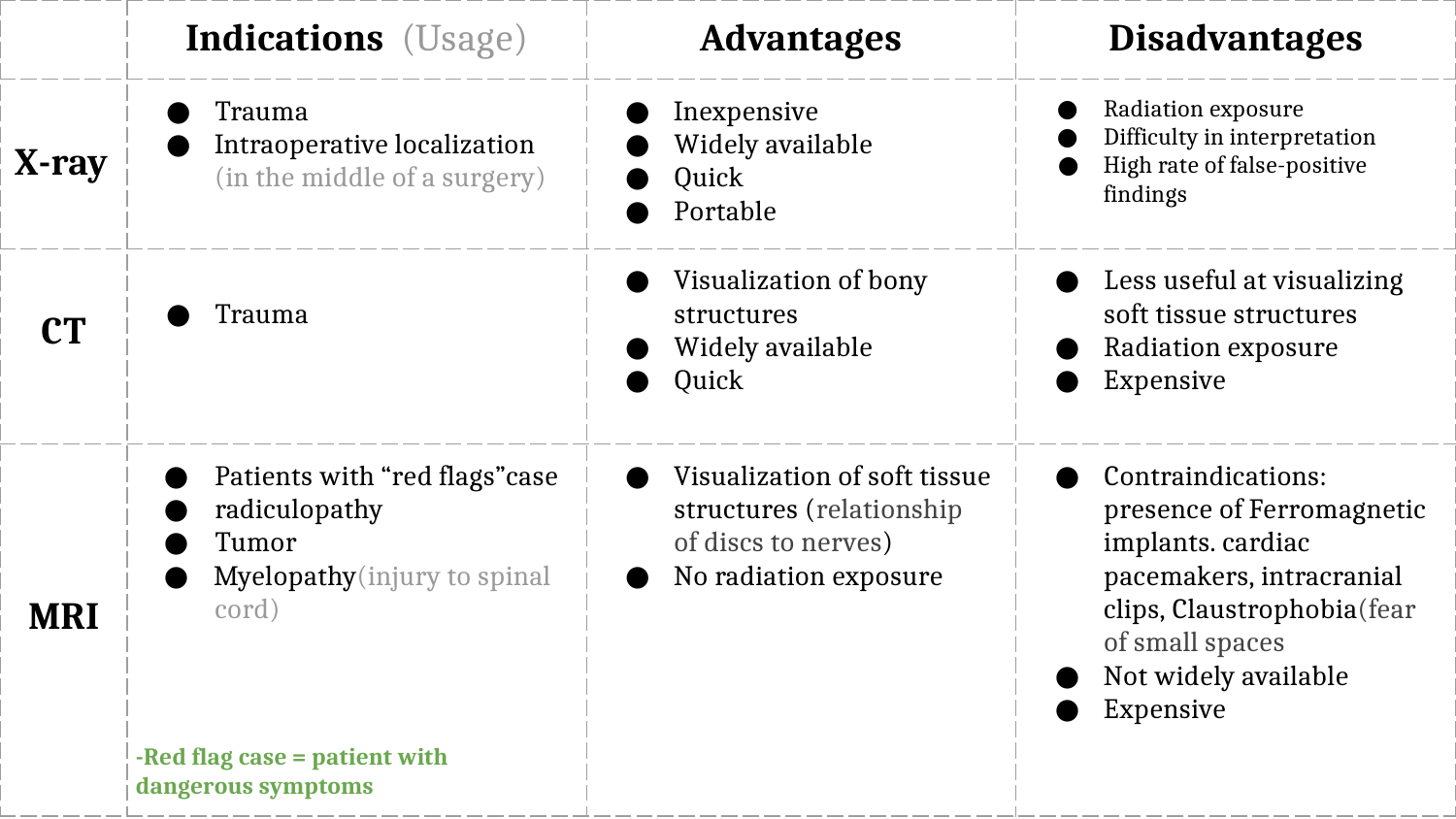

|  | Indications (Usage) | Advantages | Disadvantages |
| --- | --- | --- | --- |
| X-ray | Trauma Intraoperative localization (in the middle of a surgery) | Inexpensive Widely available Quick Portable | Radiation exposure Difficulty in interpretation High rate of false-positive findings |
| CT | Trauma | Visualization of bony structures Widely available Quick | Less useful at visualizing soft tissue structures Radiation exposure Expensive |
| MRI | Patients with “red flags”case radiculopathy Tumor Myelopathy(injury to spinal cord) | Visualization of soft tissue structures (relationship of discs to nerves) No radiation exposure | Contraindications: presence of Ferromagnetic implants. cardiac pacemakers, intracranial clips, Claustrophobia(fear of small spaces Not widely available Expensive |
-Red flag case = patient with dangerous symptoms